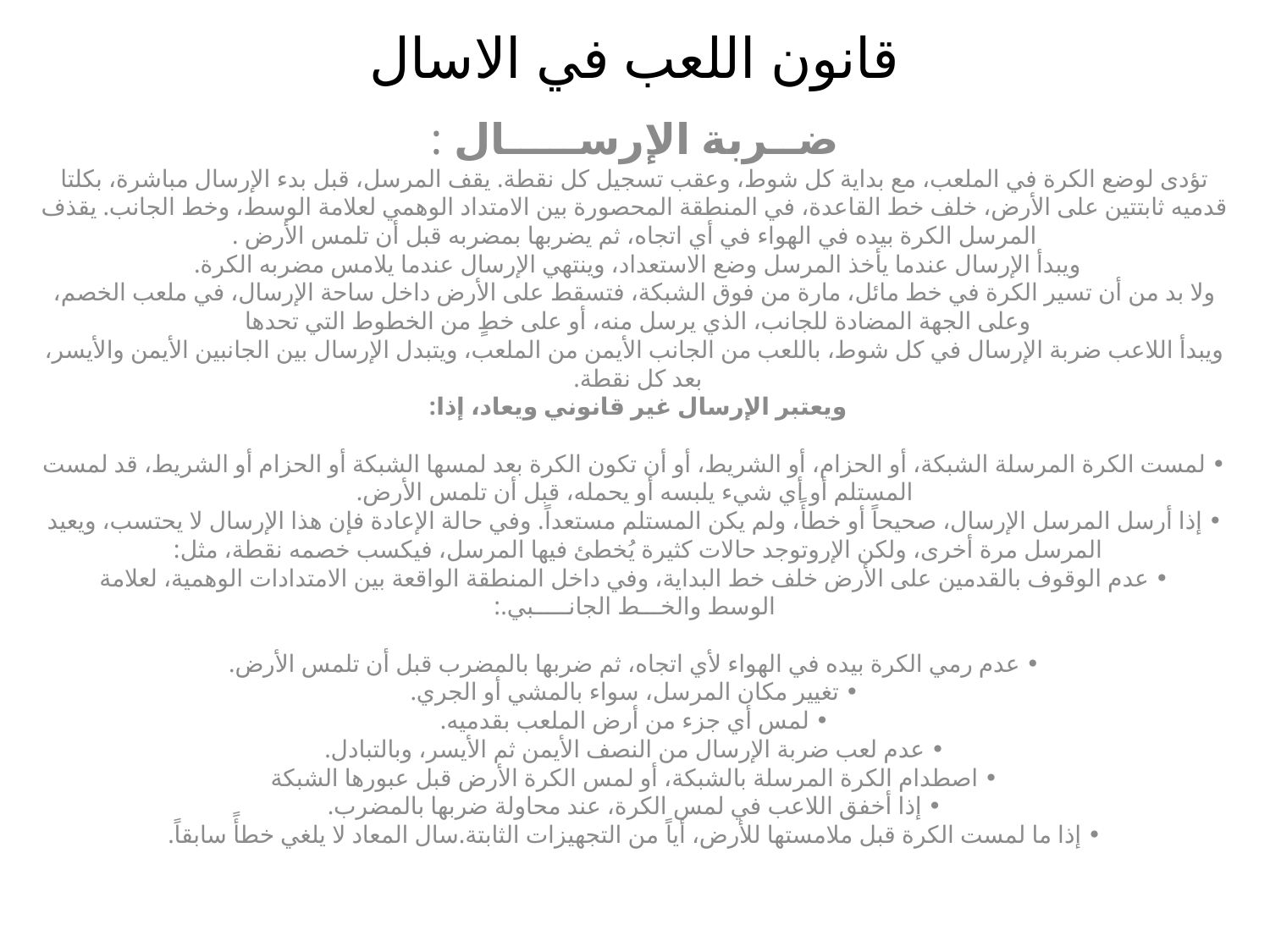

# قانون اللعب في الاسال
ضــربة الإرســـــال :
تؤدى لوضع الكرة في الملعب، مع بداية كل شوط، وعقب تسجيل كل نقطة. يقف المرسل، قبل بدء الإرسال مباشرة، بكلتا قدميه ثابتتين على الأرض، خلف خط القاعدة، في المنطقة المحصورة بين الامتداد الوهمي لعلامة الوسط، وخط الجانب. يقذف المرسل الكرة بيده في الهواء في أي اتجاه، ثم يضربها بمضربه قبل أن تلمس الأرض .
ويبدأ الإرسال عندما يأخذ المرسل وضع الاستعداد، وينتهي الإرسال عندما يلامس مضربه الكرة. 
ولا بد من أن تسير الكرة في خط مائل، مارة من فوق الشبكة، فتسقط على الأرض داخل ساحة الإرسال، في ملعب الخصم، وعلى الجهة المضادة للجانب، الذي يرسل منه، أو على خطٍ من الخطوط التي تحدها 
ويبدأ اللاعب ضربة الإرسال في كل شوط، باللعب من الجانب الأيمن من الملعب، ويتبدل الإرسال بين الجانبين الأيمن والأيسر، بعد كل نقطة. 
ويعتبر الإرسال غير قانوني ويعاد، إذا: 
• لمست الكرة المرسلة الشبكة، أو الحزام، أو الشريط، أو أن تكون الكرة بعد لمسها الشبكة أو الحزام أو الشريط، قد لمست المستلم أو أي شيء يلبسه أو يحمله، قبل أن تلمس الأرض.
• إذا أرسل المرسل الإرسال، صحيحاً أو خطأً، ولم يكن المستلم مستعداً. وفي حالة الإعادة فإن هذا الإرسال لا يحتسب، ويعيد المرسل مرة أخرى، ولكن الإروتوجد حالات كثيرة يُخطئ فيها المرسل، فيكسب خصمه نقطة، مثل: 
• عدم الوقوف بالقدمين على الأرض خلف خط البداية، وفي داخل المنطقة الواقعة بين الامتدادات الوهمية، لعلامة الوسط والخـــط الجانـــــبي.:
• عدم رمي الكرة بيده في الهواء لأي اتجاه، ثم ضربها بالمضرب قبل أن تلمس الأرض.
• تغيير مكان المرسل، سواء بالمشي أو الجري.
• لمس أي جزء من أرض الملعب بقدميه.
• عدم لعب ضربة الإرسال من النصف الأيمن ثم الأيسر، وبالتبادل.
• اصطدام الكرة المرسلة بالشبكة، أو لمس الكرة الأرض قبل عبورها الشبكة
• إذا أخفق اللاعب في لمس الكرة، عند محاولة ضربها بالمضرب.
• إذا ما لمست الكرة قبل ملامستها للأرض، أياً من التجهيزات الثابتة.سال المعاد لا يلغي خطأً سابقاً.